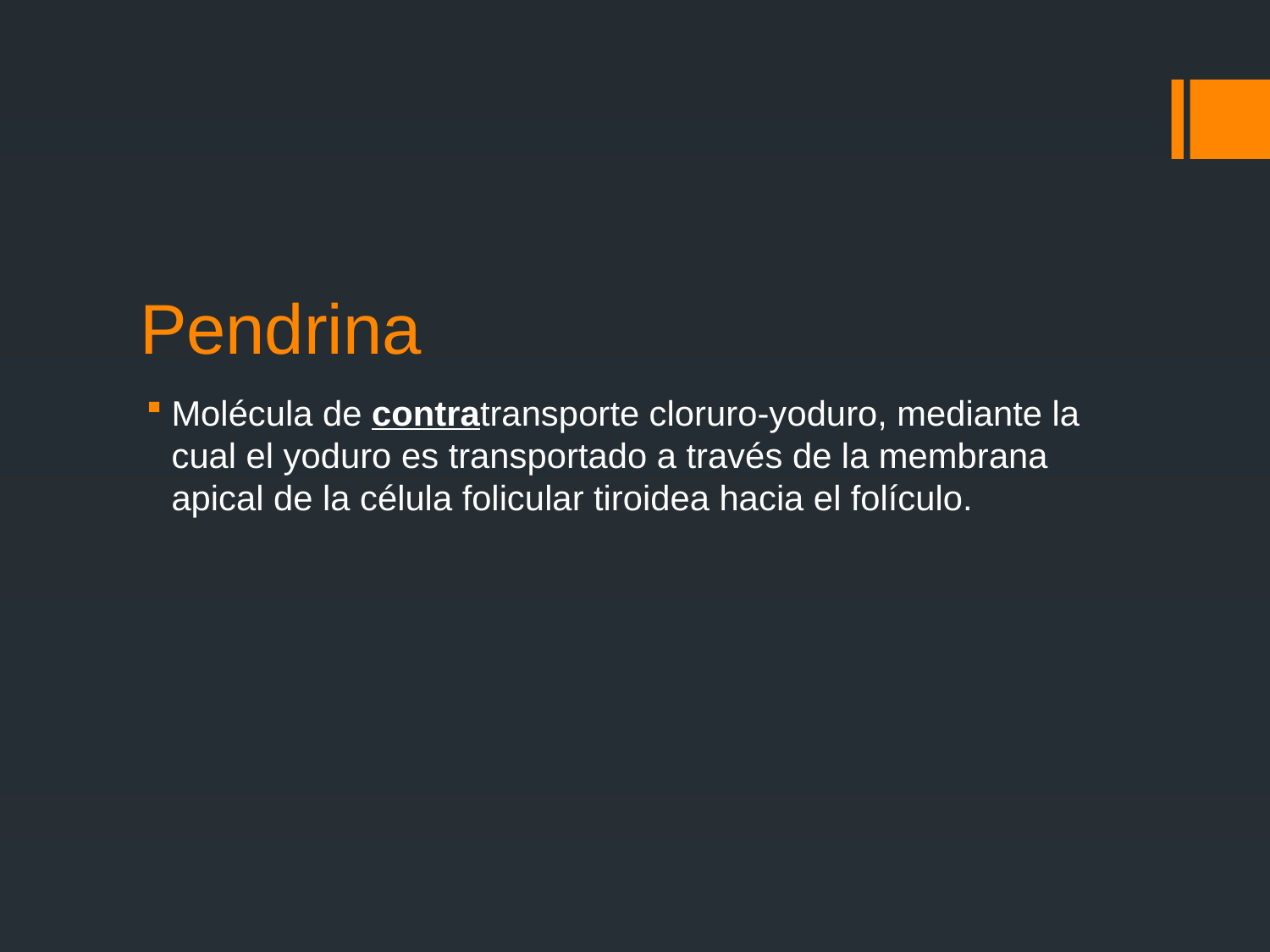

# Pendrina
Molécula de contratransporte cloruro-yoduro, mediante la cual el yoduro es transportado a través de la membrana  apical de la célula folicular tiroidea hacia el folículo.